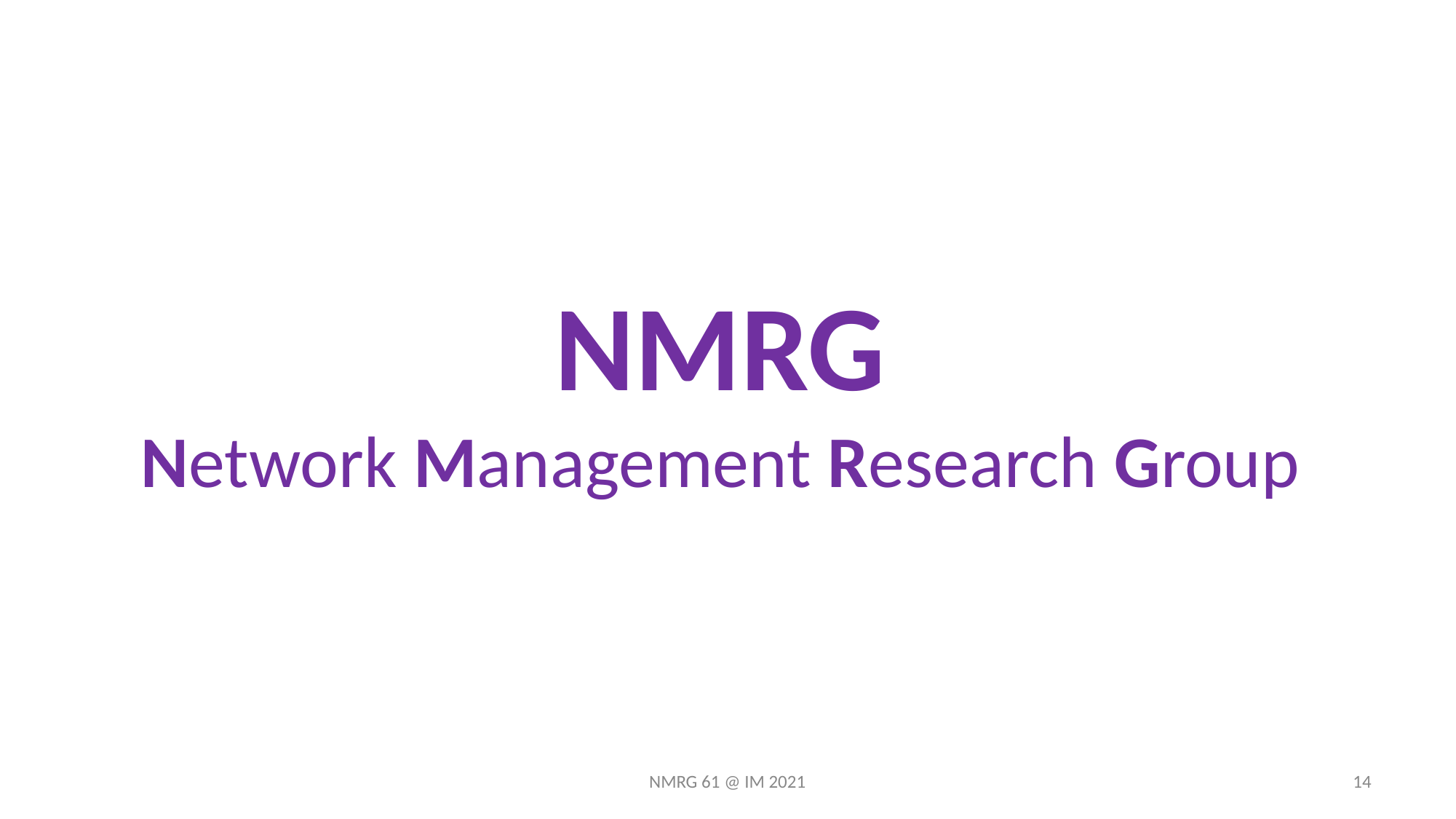

# NMRG Network Management Research Group
NMRG 61 @ IM 2021
14